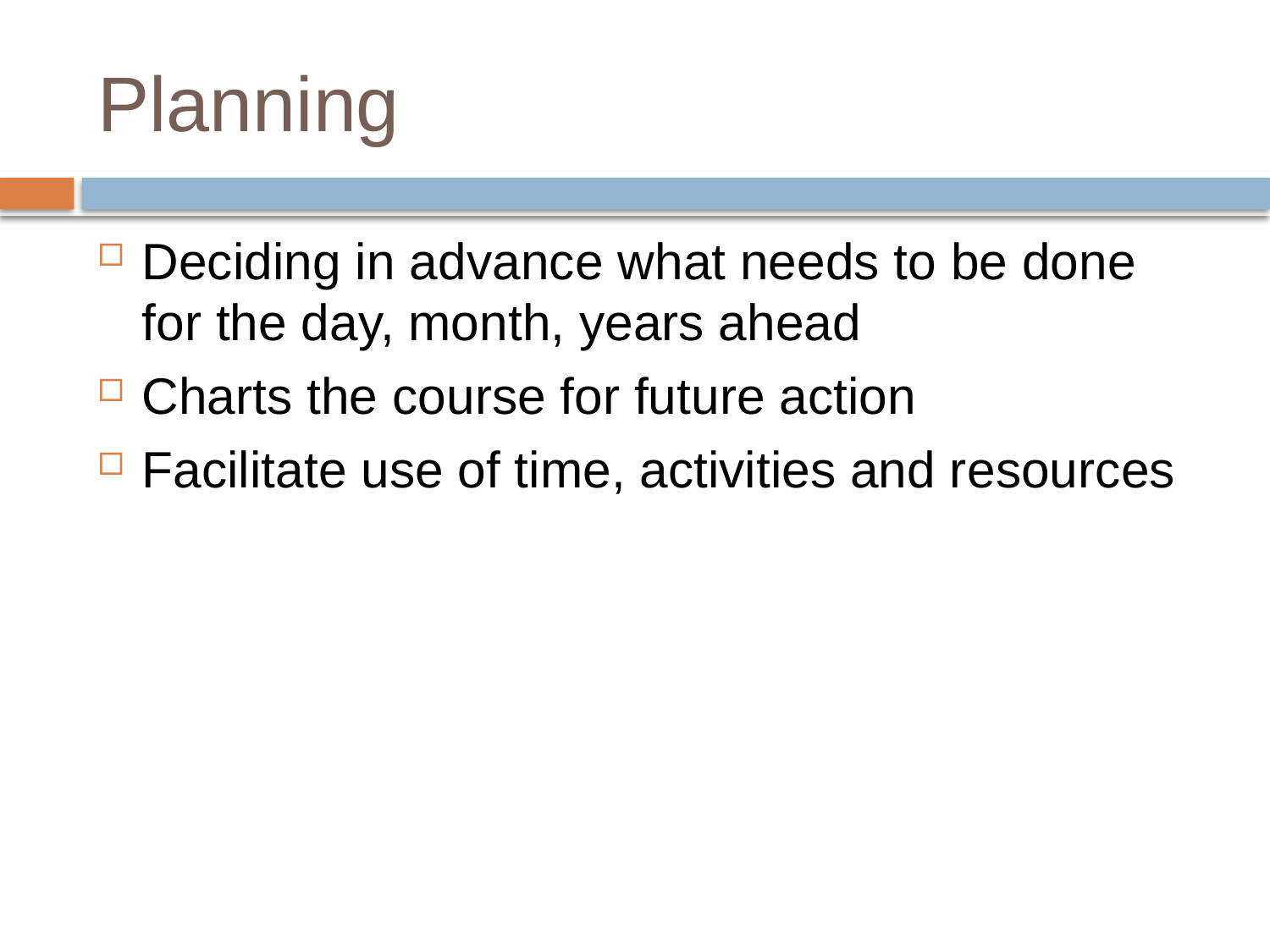

# Planning
Deciding in advance what needs to be done for the day, month, years ahead
Charts the course for future action
Facilitate use of time, activities and resources